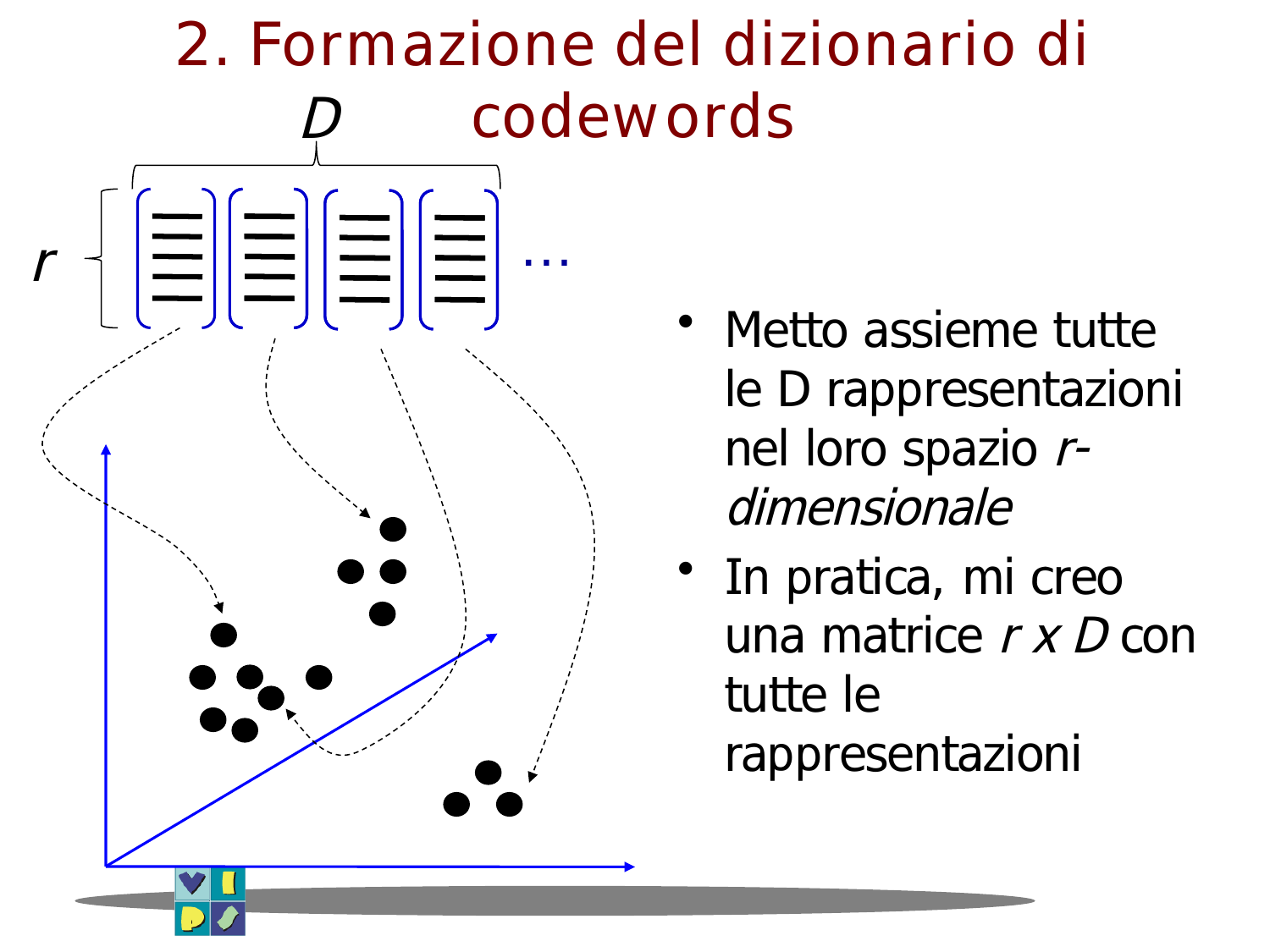

# 2. Formazione del dizionario di codewords
D

…

r
Metto assieme tutte le D rappresentazioni nel loro spazio r-dimensionale
In pratica, mi creo una matrice r x D con tutte le rappresentazioni